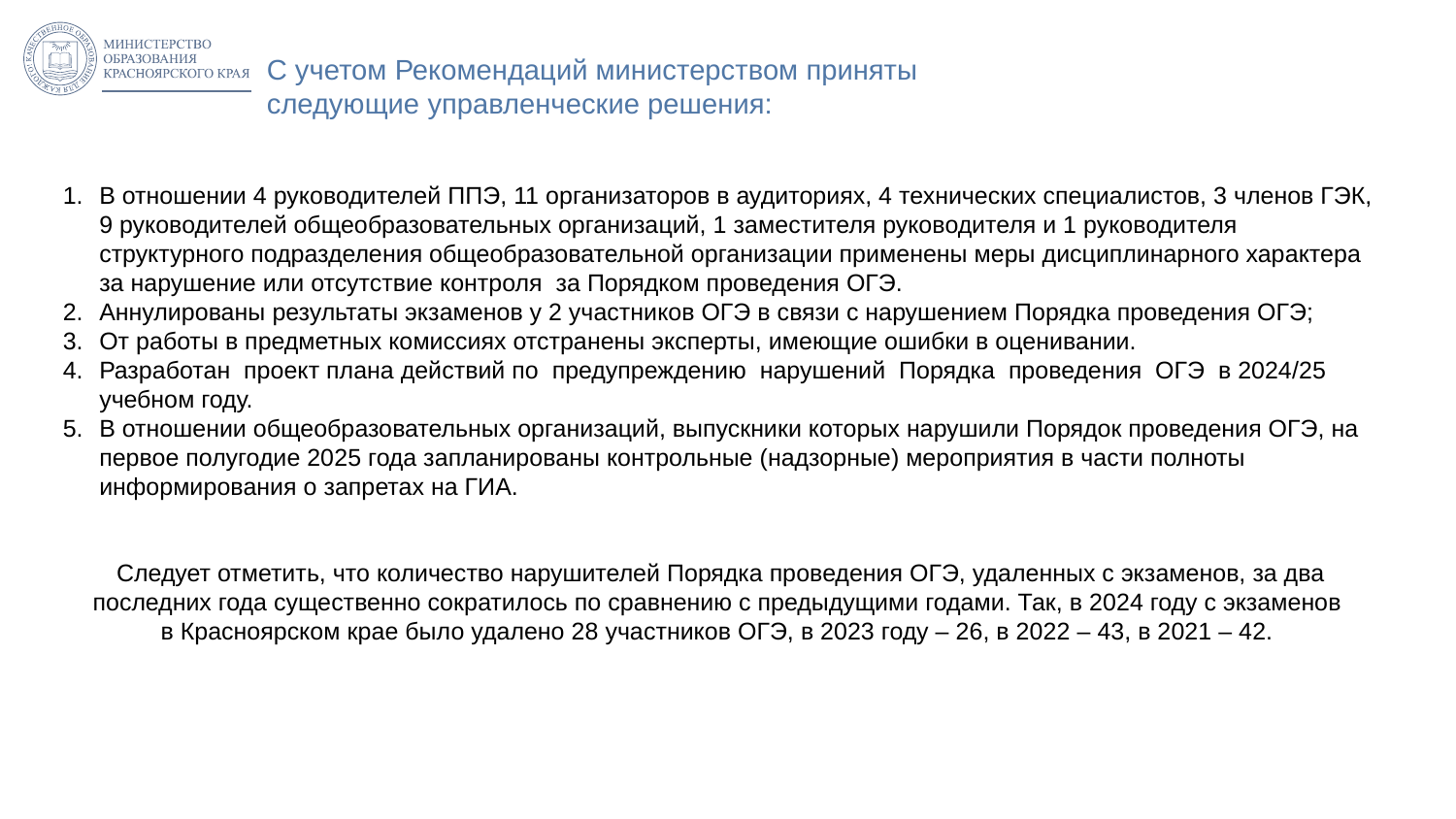

# С учетом Рекомендаций министерством приняты следующие управленческие решения:
В отношении 4 руководителей ППЭ, 11 организаторов в аудиториях, 4 технических специалистов, 3 членов ГЭК, 9 руководителей общеобразовательных организаций, 1 заместителя руководителя и 1 руководителя структурного подразделения общеобразовательной организации применены меры дисциплинарного характера за нарушение или отсутствие контроля  за Порядком проведения ОГЭ.
Аннулированы результаты экзаменов у 2 участников ОГЭ в связи с нарушением Порядка проведения ОГЭ;
От работы в предметных комиссиях отстранены эксперты, имеющие ошибки в оценивании.
Разработан  проект плана действий по  предупреждению  нарушений  Порядка  проведения  ОГЭ  в 2024/25 учебном году.
В отношении общеобразовательных организаций, выпускники которых нарушили Порядок проведения ОГЭ, на первое полугодие 2025 года запланированы контрольные (надзорные) мероприятия в части полноты информирования о запретах на ГИА.

Следует отметить, что количество нарушителей Порядка проведения ОГЭ, удаленных с экзаменов, за два последних года существенно сократилось по сравнению с предыдущими годами. Так, в 2024 году с экзаменов
в Красноярском крае было удалено 28 участников ОГЭ, в 2023 году – 26, в 2022 – 43, в 2021 – 42.
17